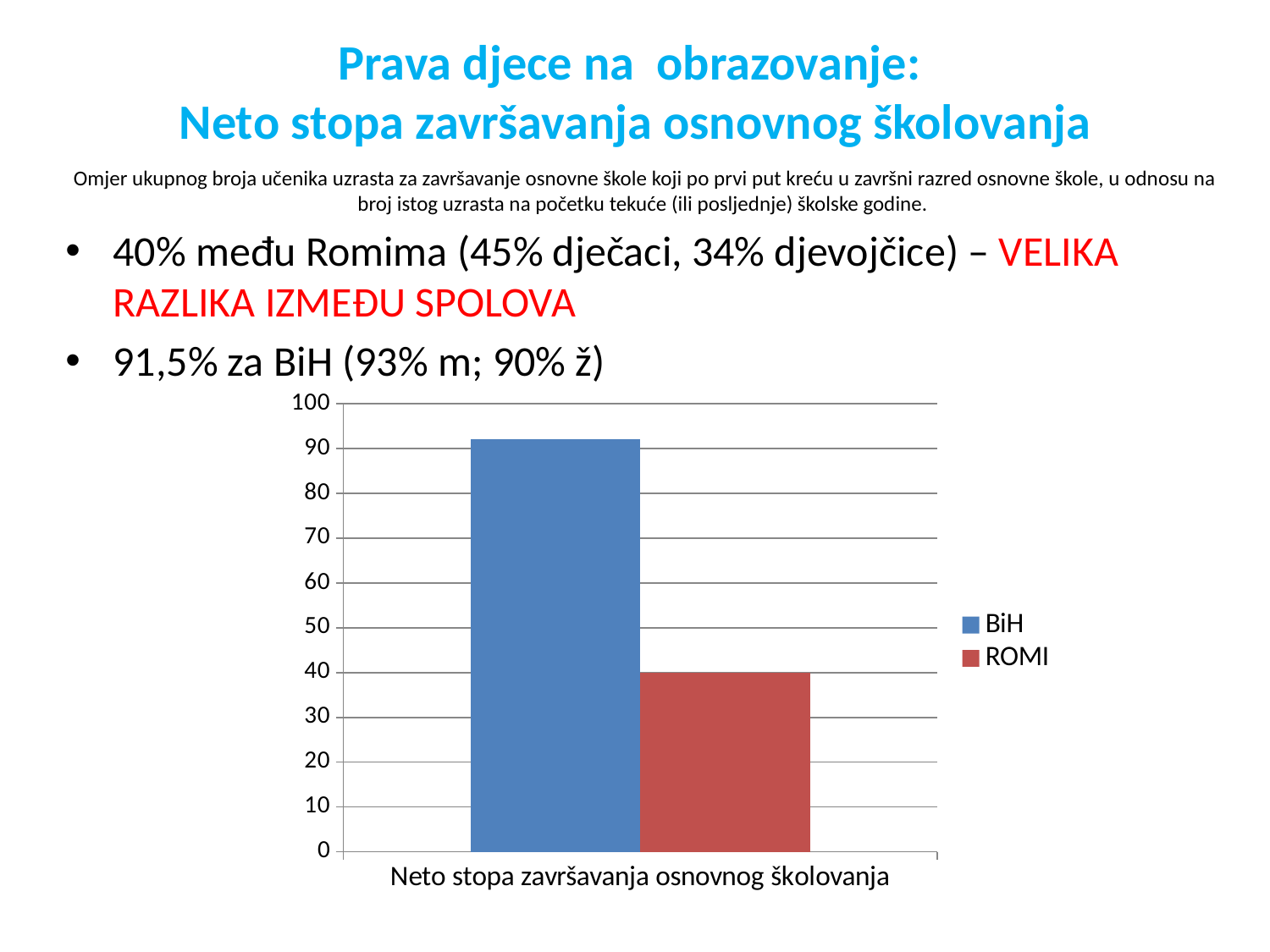

# Prava djece na  obrazovanje: Neto stopa završavanja osnovnog školovanja
Omjer ukupnog broja učenika uzrasta za završavanje osnovne škole koji po prvi put kreću u završni razred osnovne škole, u odnosu na broj istog uzrasta na početku tekuće (ili posljednje) školske godine.
40% među Romima (45% dječaci, 34% djevojčice) – VELIKA RAZLIKA IZMEĐU SPOLOVA
91,5% za BiH (93% m; 90% ž)

[unsupported chart]